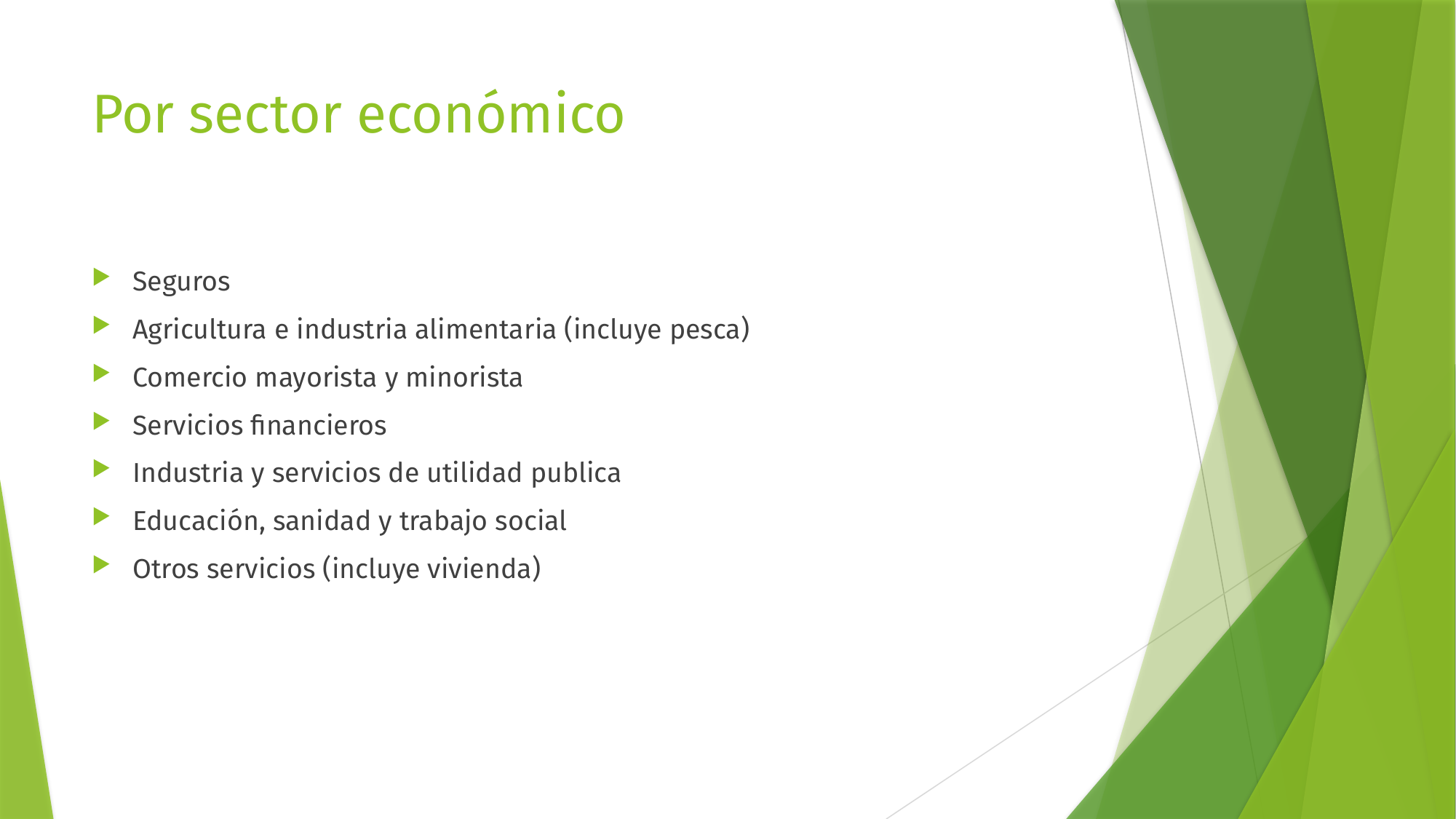

# Por sector económico
Seguros
Agricultura e industria alimentaria (incluye pesca)
Comercio mayorista y minorista
Servicios financieros
Industria y servicios de utilidad publica
Educación, sanidad y trabajo social
Otros servicios (incluye vivienda)